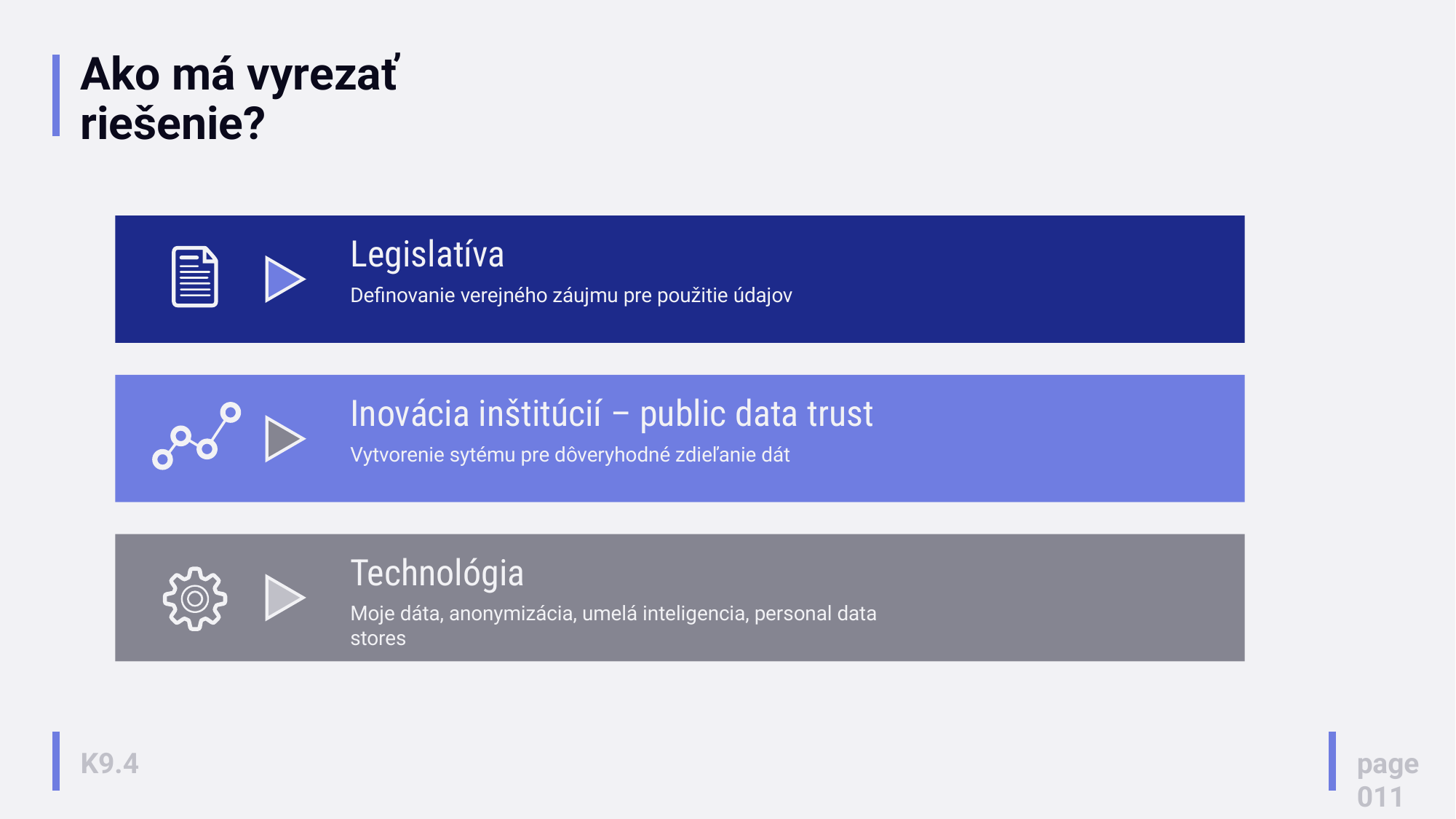

# Ako má vyrezať riešenie?

Legislatíva

Definovanie verejného záujmu pre použitie údajov

Inovácia inštitúcií – public data trust

Vytvorenie sytému pre dôveryhodné zdieľanie dát

Technológia

Moje dáta, anonymizácia, umelá inteligencia, personal data stores

page
011